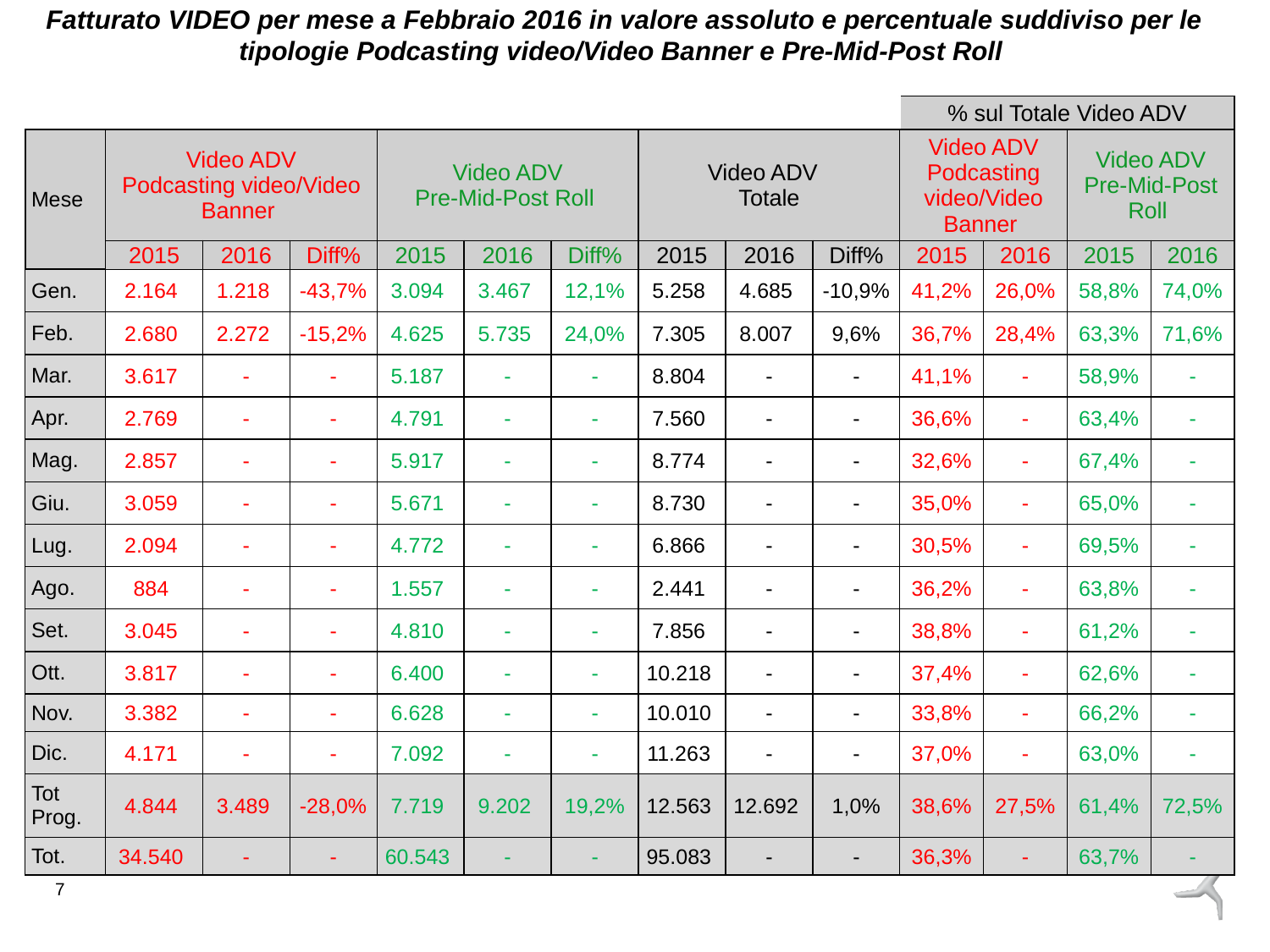

Fatturato VIDEO per mese a Febbraio 2016 in valore assoluto e percentuale suddiviso per le tipologie Podcasting video/Video Banner e Pre-Mid-Post Roll

|  |  |  |  |  |  |  |  |  |  | % sul Totale Video ADV |  |  |  |
| --- | --- | --- | --- | --- | --- | --- | --- | --- | --- | --- | --- | --- | --- |
| Mese | Video ADV Podcasting video/Video Banner |  |  | Video ADV Pre-Mid-Post Roll |  |  | Video ADV Totale |  |  | Video ADV Podcasting video/Video Banner |  | Video ADV Pre-Mid-Post Roll |  |
|  | 2015 | 2016 | Diff% | 2015 | 2016 | Diff% | 2015 | 2016 | Diff% | 2015 | 2016 | 2015 | 2016 |
| Gen. | 2.164 | 1.218 | -43,7% | 3.094 | 3.467 | 12,1% | 5.258 | 4.685 | -10,9% | 41,2% | 26,0% | 58,8% | 74,0% |
| Feb. | 2.680 | 2.272 | -15,2% | 4.625 | 5.735 | 24,0% | 7.305 | 8.007 | 9,6% | 36,7% | 28,4% | 63,3% | 71,6% |
| Mar. | 3.617 | - | - | 5.187 | - | - | 8.804 | - | - | 41,1% | - | 58,9% | - |
| Apr. | 2.769 | - | - | 4.791 | - | - | 7.560 | - | - | 36,6% | - | 63,4% | - |
| Mag. | 2.857 | - | - | 5.917 | - | - | 8.774 | - | - | 32,6% | - | 67,4% | - |
| Giu. | 3.059 | - | - | 5.671 | - | - | 8.730 | - | - | 35,0% | - | 65,0% | - |
| Lug. | 2.094 | - | - | 4.772 | - | - | 6.866 | - | - | 30,5% | - | 69,5% | - |
| Ago. | 884 | - | - | 1.557 | - | - | 2.441 | - | - | 36,2% | - | 63,8% | - |
| Set. | 3.045 | - | - | 4.810 | - | - | 7.856 | - | - | 38,8% | - | 61,2% | - |
| Ott. | 3.817 | - | - | 6.400 | - | - | 10.218 | - | - | 37,4% | - | 62,6% | - |
| Nov. | 3.382 | - | - | 6.628 | - | - | 10.010 | - | - | 33,8% | - | 66,2% | - |
| Dic. | 4.171 | - | - | 7.092 | - | - | 11.263 | - | - | 37,0% | - | 63,0% | - |
| Tot Prog. | 4.844 | 3.489 | -28,0% | 7.719 | 9.202 | 19,2% | 12.563 | 12.692 | 1,0% | 38,6% | 27,5% | 61,4% | 72,5% |
| Tot. | 34.540 | - | - | 60.543 | - | - | 95.083 | - | - | 36,3% | - | 63,7% | - |